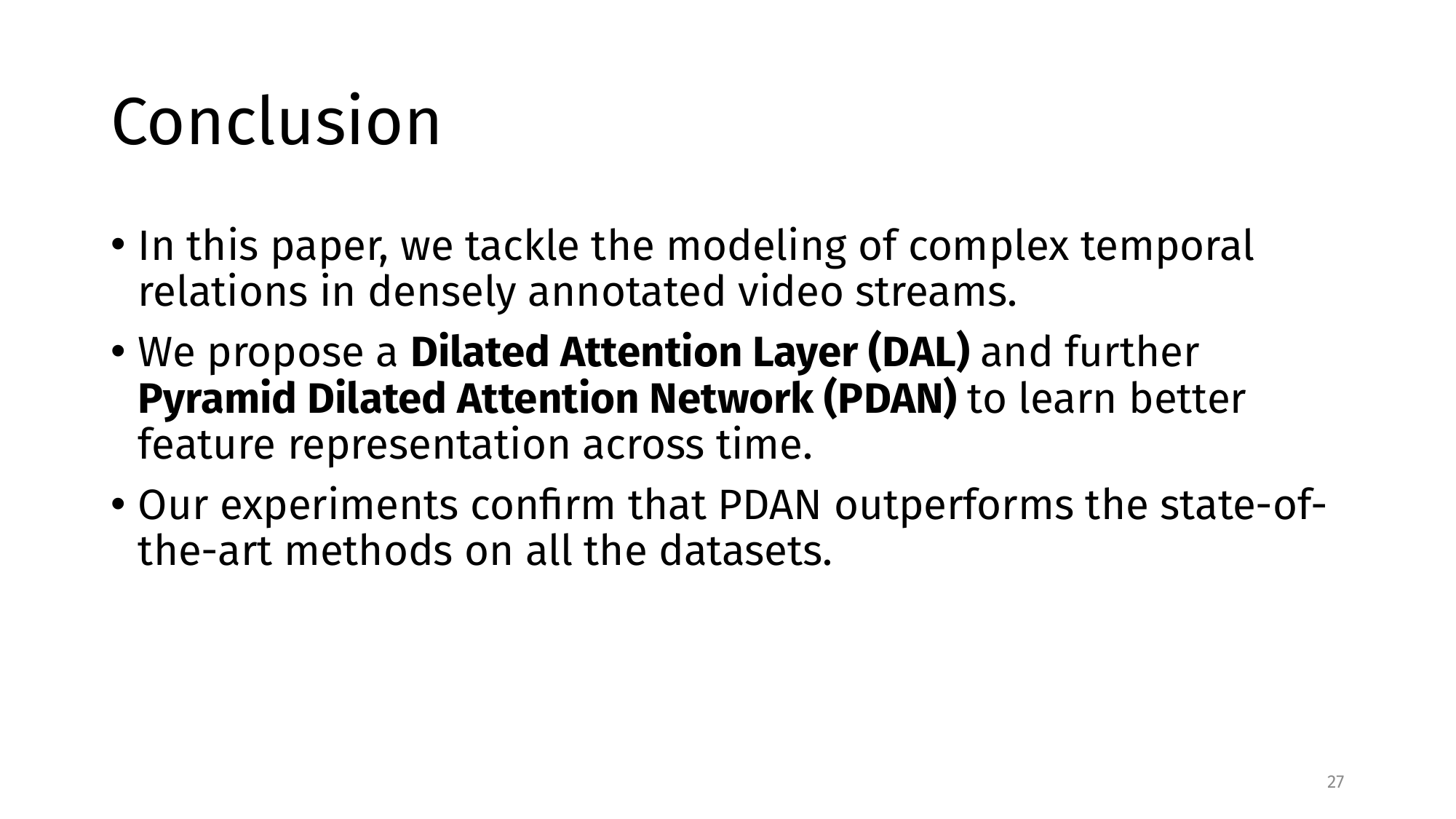

# Conclusion
In this paper, we tackle the modeling of complex temporal relations in densely annotated video streams.
We propose a Dilated Attention Layer (DAL) and further Pyramid Dilated Attention Network (PDAN) to learn better feature representation across time.
Our experiments confirm that PDAN outperforms the state-of-the-art methods on all the datasets.
27